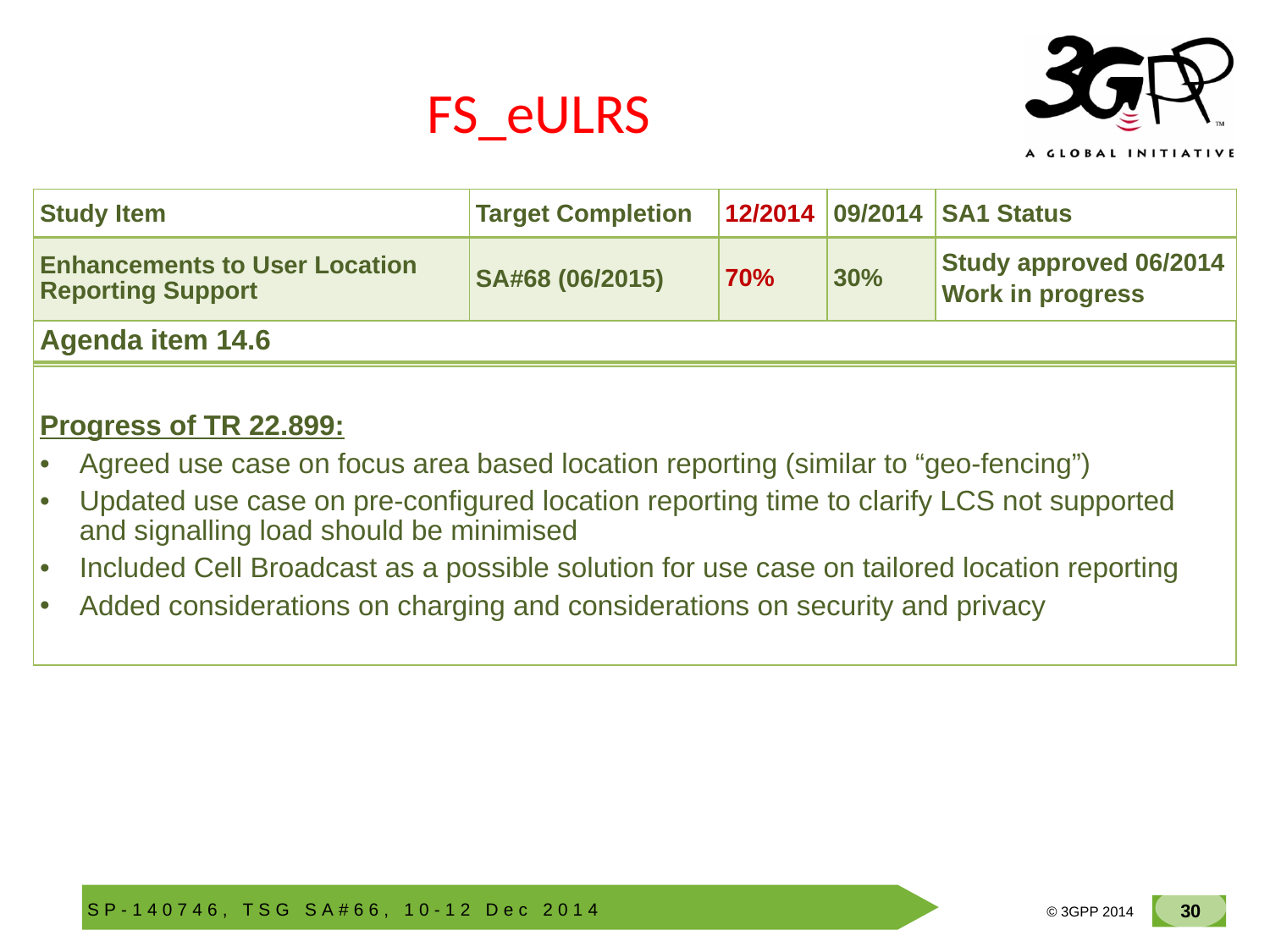

# FS_eULRS
| Study Item | Target Completion | 12/2014 | 09/2014 | SA1 Status |
| --- | --- | --- | --- | --- |
| Enhancements to User Location Reporting Support | SA#68 (06/2015) | 70% | 30% | Study approved 06/2014 Work in progress |
| Agenda item 14.6 |
| --- |
|  |
| Progress of TR 22.899: Agreed use case on focus area based location reporting (similar to “geo-fencing”) Updated use case on pre-configured location reporting time to clarify LCS not supported and signalling load should be minimised Included Cell Broadcast as a possible solution for use case on tailored location reporting Added considerations on charging and considerations on security and privacy |